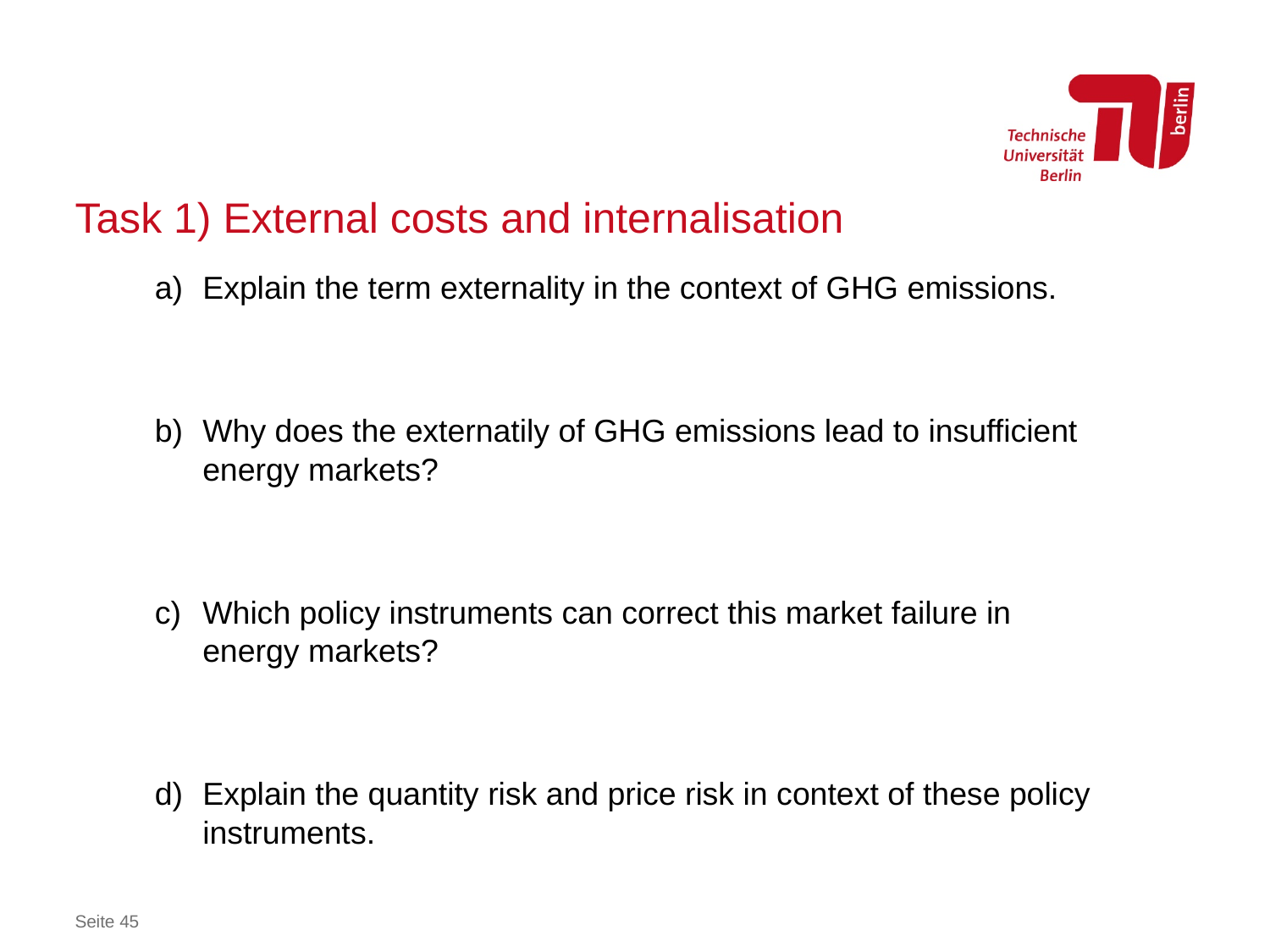

# Task 1) External costs and internalisation
Explain the term externality in the context of GHG emissions.

Why does the externatily of GHG emissions lead to insufficient energy markets?

Which policy instruments can correct this market failure in energy markets?

Explain the quantity risk and price risk in context of these policy instruments.

Seite 45